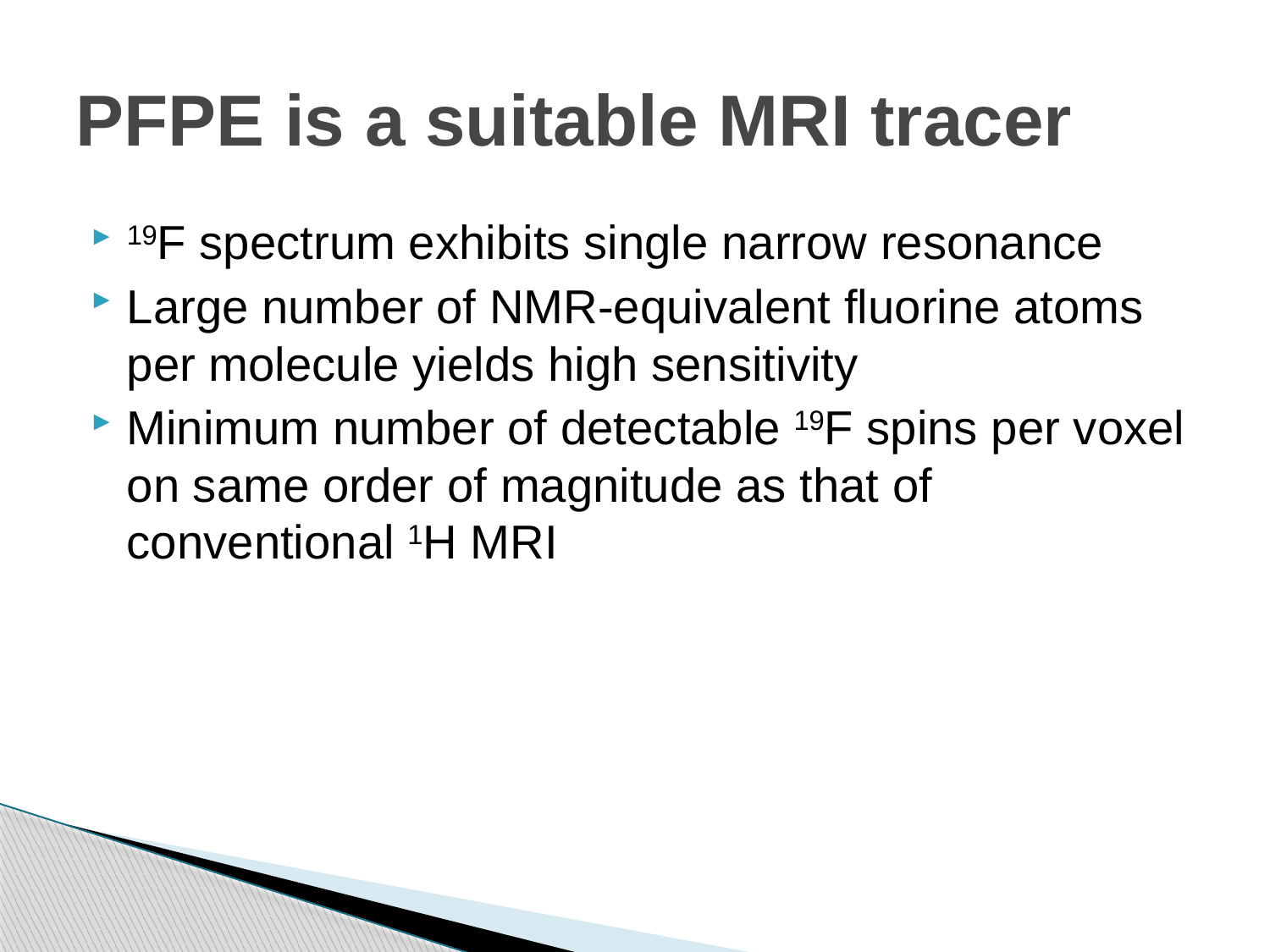

# PFPE is a suitable MRI tracer
19F spectrum exhibits single narrow resonance
Large number of NMR-equivalent fluorine atoms per molecule yields high sensitivity
Minimum number of detectable 19F spins per voxel on same order of magnitude as that of conventional 1H MRI